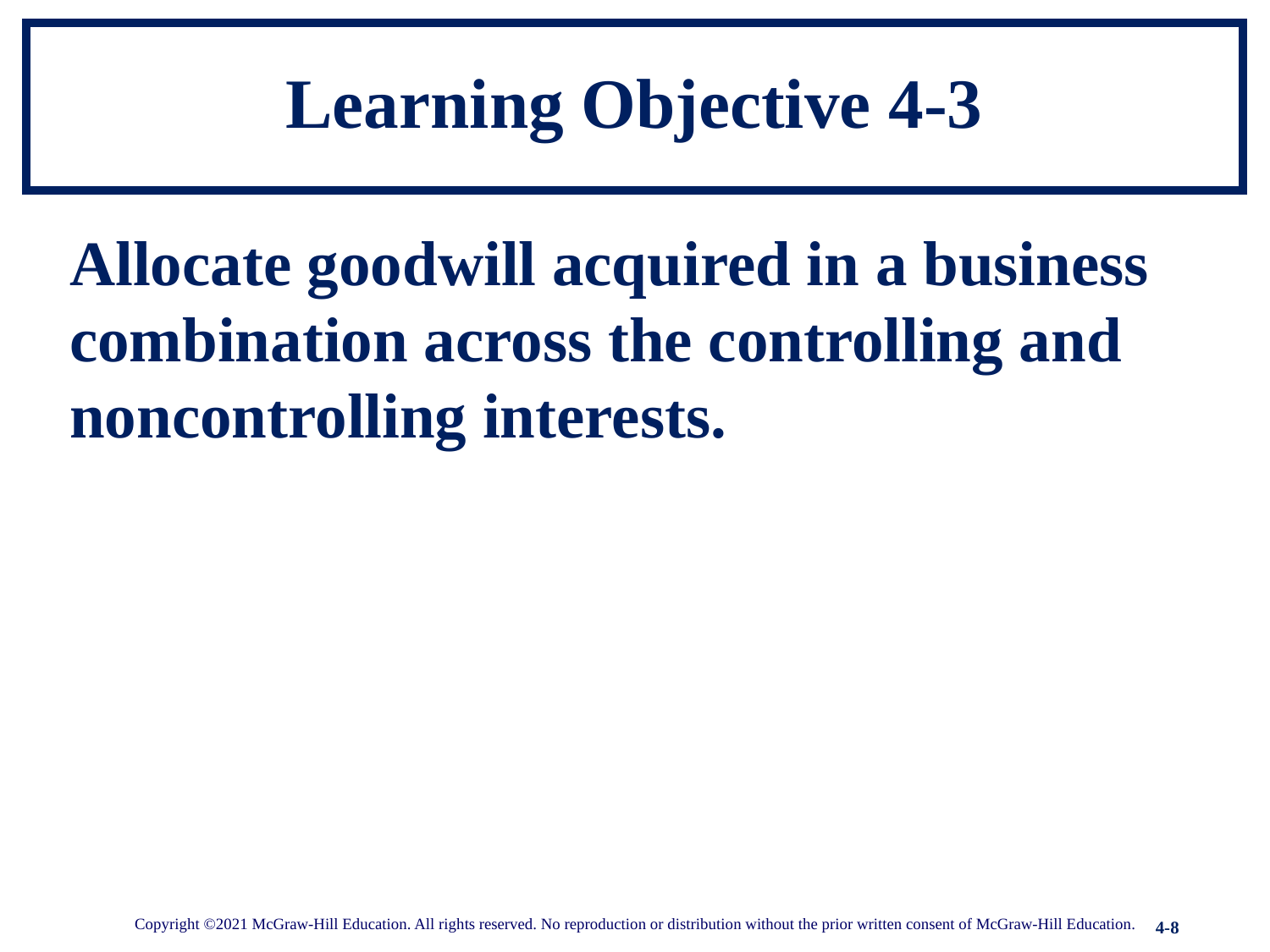

# Learning Objective 4-3
Allocate goodwill acquired in a business combination across the controlling and noncontrolling interests.
Copyright ©2021 McGraw-Hill Education. All rights reserved. No reproduction or distribution without the prior written consent of McGraw-Hill Education.
4-8